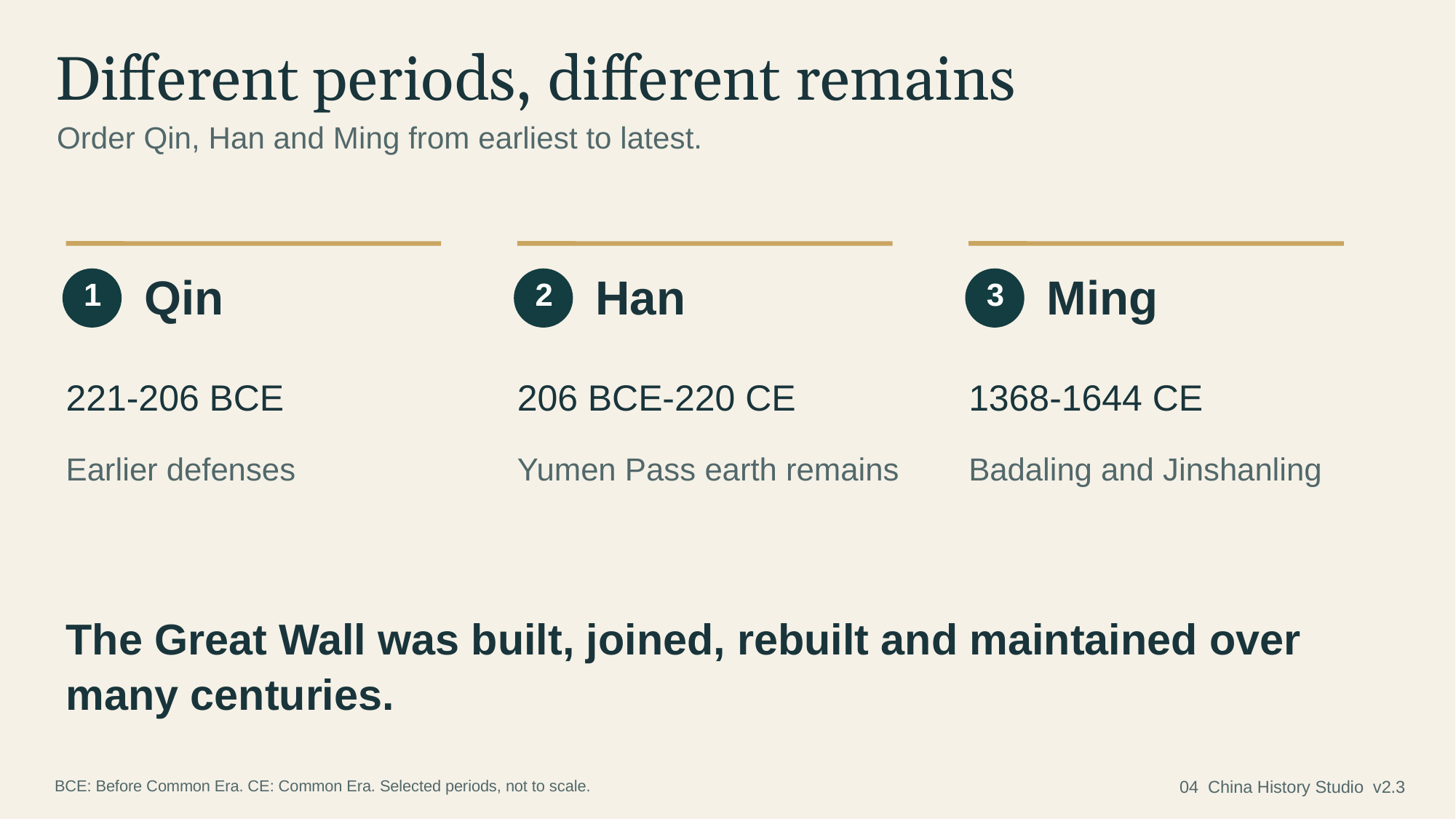

Different periods, different remains
Order Qin, Han and Ming from earliest to latest.

Qin
Han
Ming

1
2
3
221-206 BCE
206 BCE-220 CE
1368-1644 CE
Earlier defenses
Yumen Pass earth remains
Badaling and Jinshanling
The Great Wall was built, joined, rebuilt and maintained over many centuries.
BCE: Before Common Era. CE: Common Era. Selected periods, not to scale.
04  China History Studio  v2.3